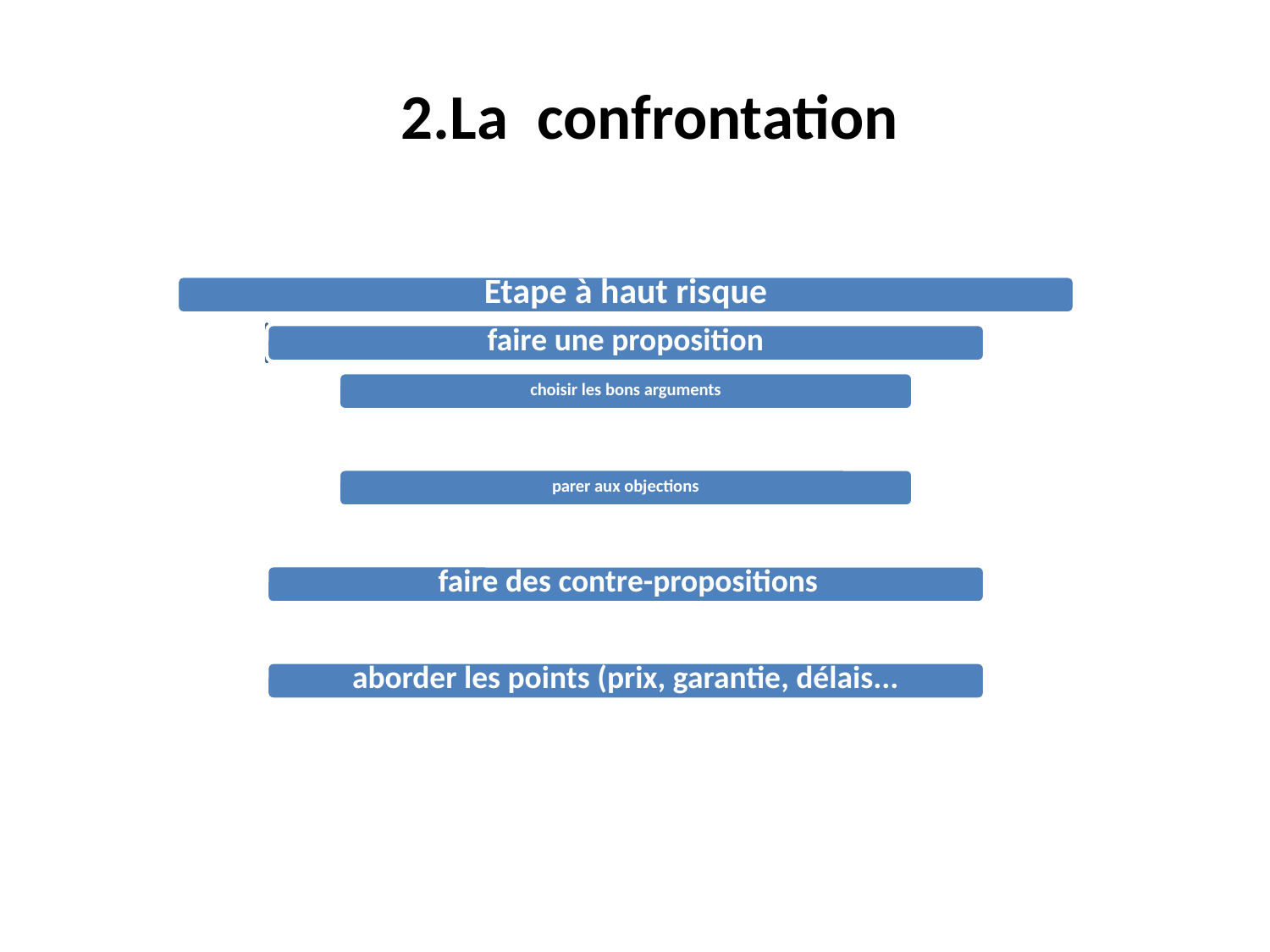

2.La  confrontation
Etape à haut risque
faire une proposition
choisir les bons arguments
parer aux objections
 faire des contre-propositions
aborder les points (prix, garantie, délais...